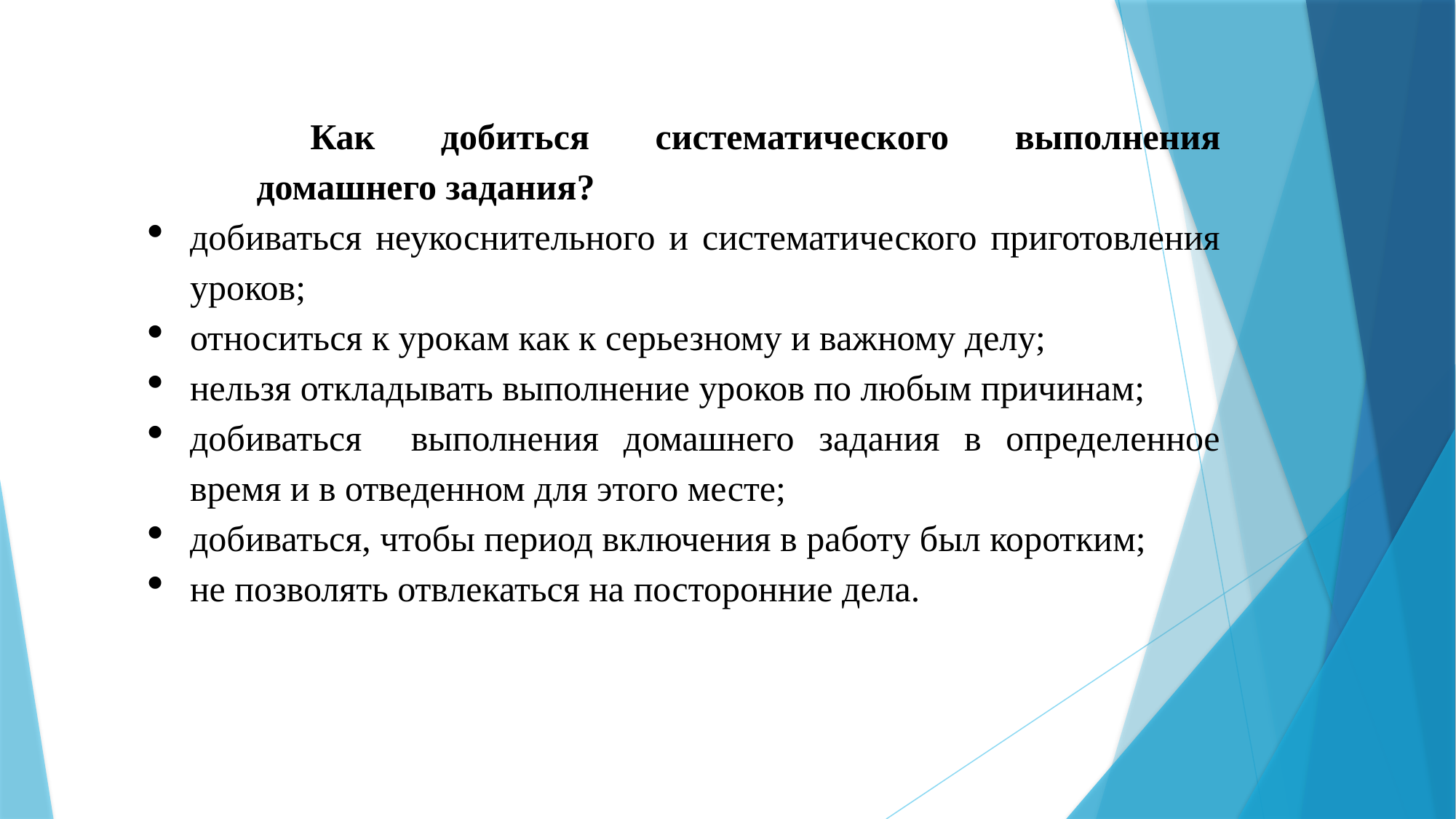

Как добиться систематического выполнения домашнего задания?
добиваться неукоснительного и систематического приготовления уроков;
относиться к урокам как к серьезному и важному делу;
нельзя откладывать выполнение уроков по любым причинам;
добиваться  выполнения домашнего задания в определенное время и в отведенном для этого месте;
добиваться, чтобы период включения в работу был коротким;
не позволять отвлекаться на посторонние дела.